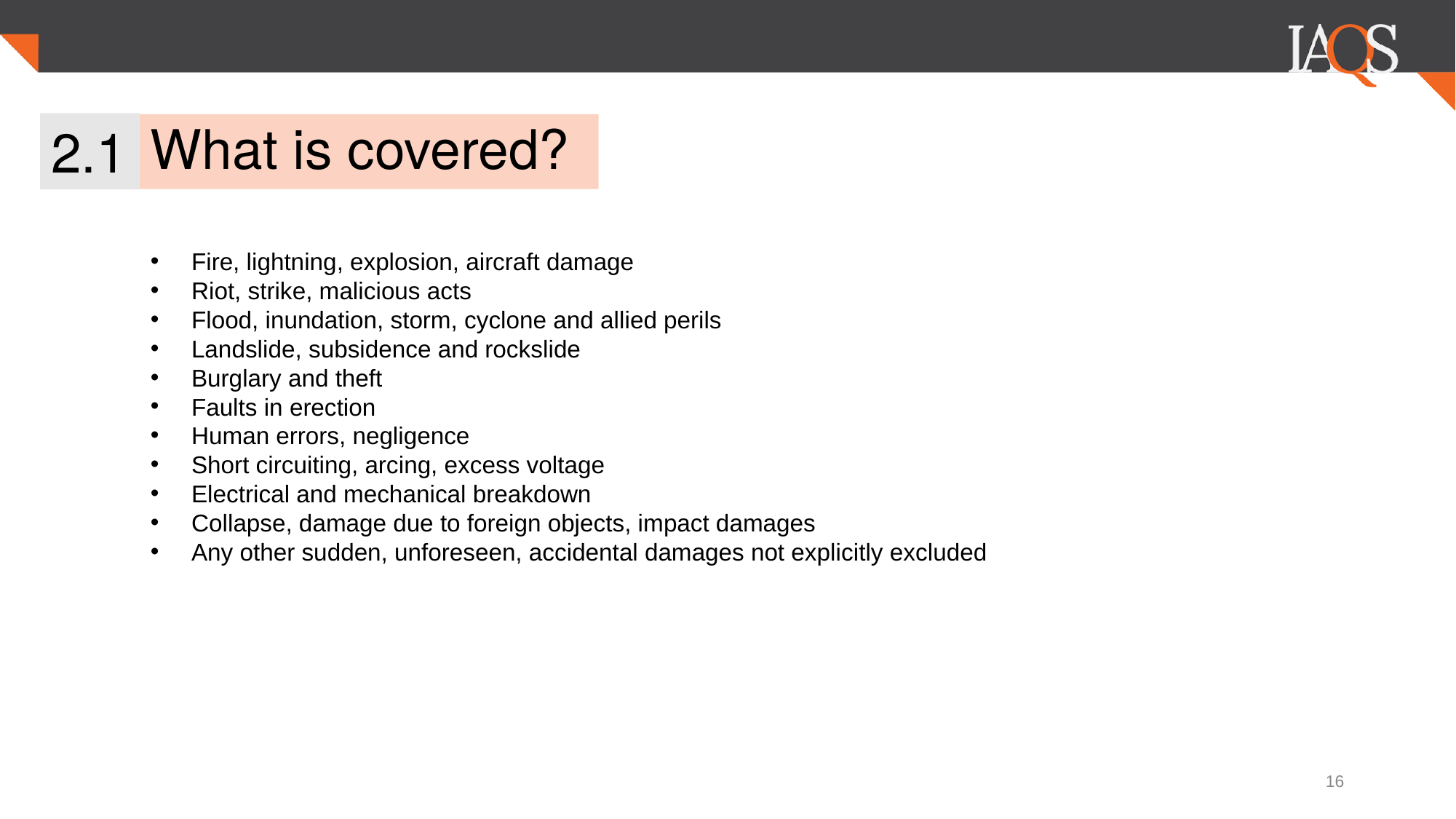

2.1
# What is covered?
Fire, lightning, explosion, aircraft damage
Riot, strike, malicious acts
Flood, inundation, storm, cyclone and allied perils
Landslide, subsidence and rockslide
Burglary and theft
Faults in erection
Human errors, negligence
Short circuiting, arcing, excess voltage
Electrical and mechanical breakdown
Collapse, damage due to foreign objects, impact damages
Any other sudden, unforeseen, accidental damages not explicitly excluded
16